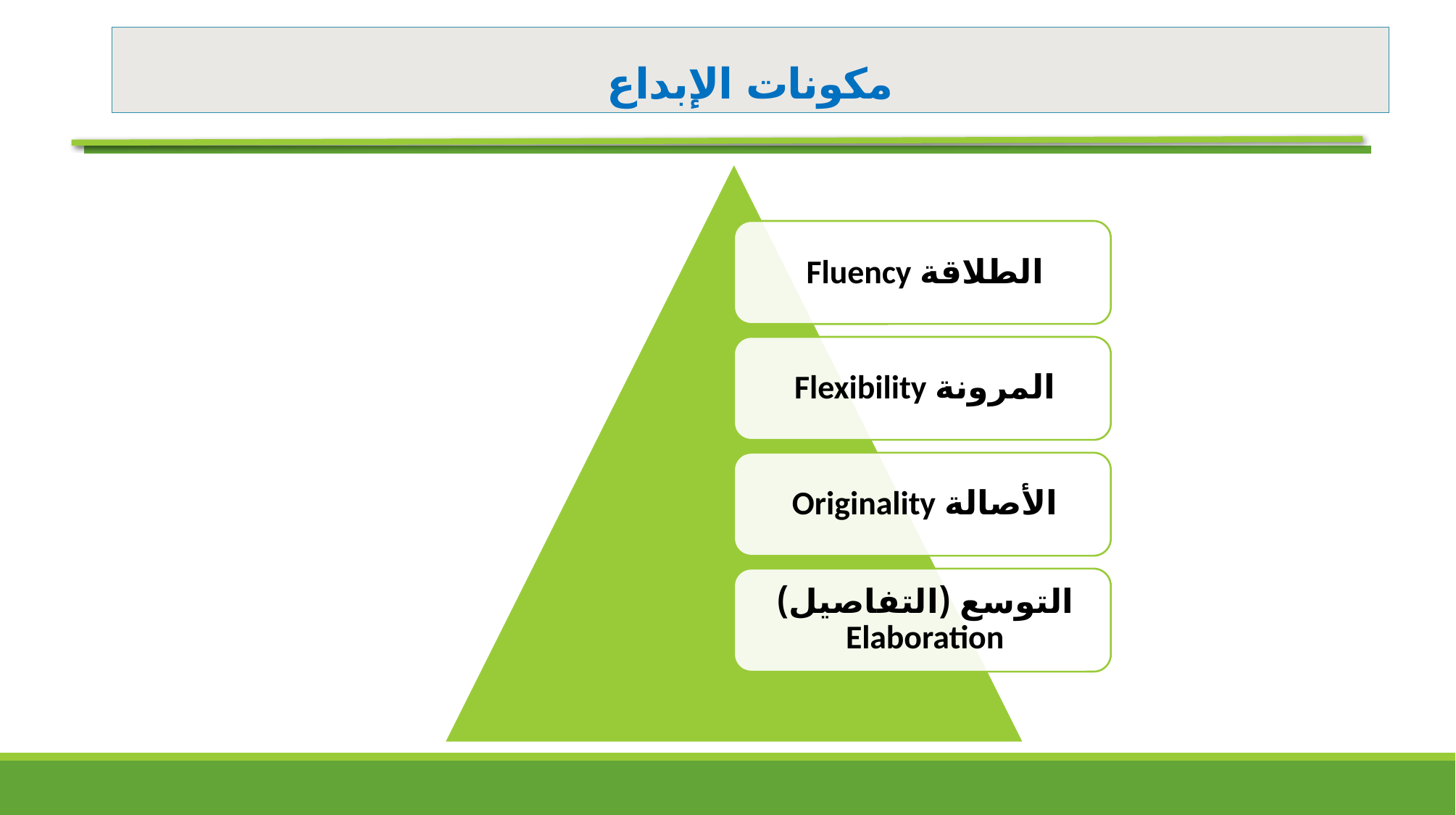

# مكونات الإبداع
الطلاقة Fluency
المرونة Flexibility
الأصالة Originality
التوسع (التفاصيل) Elaboration